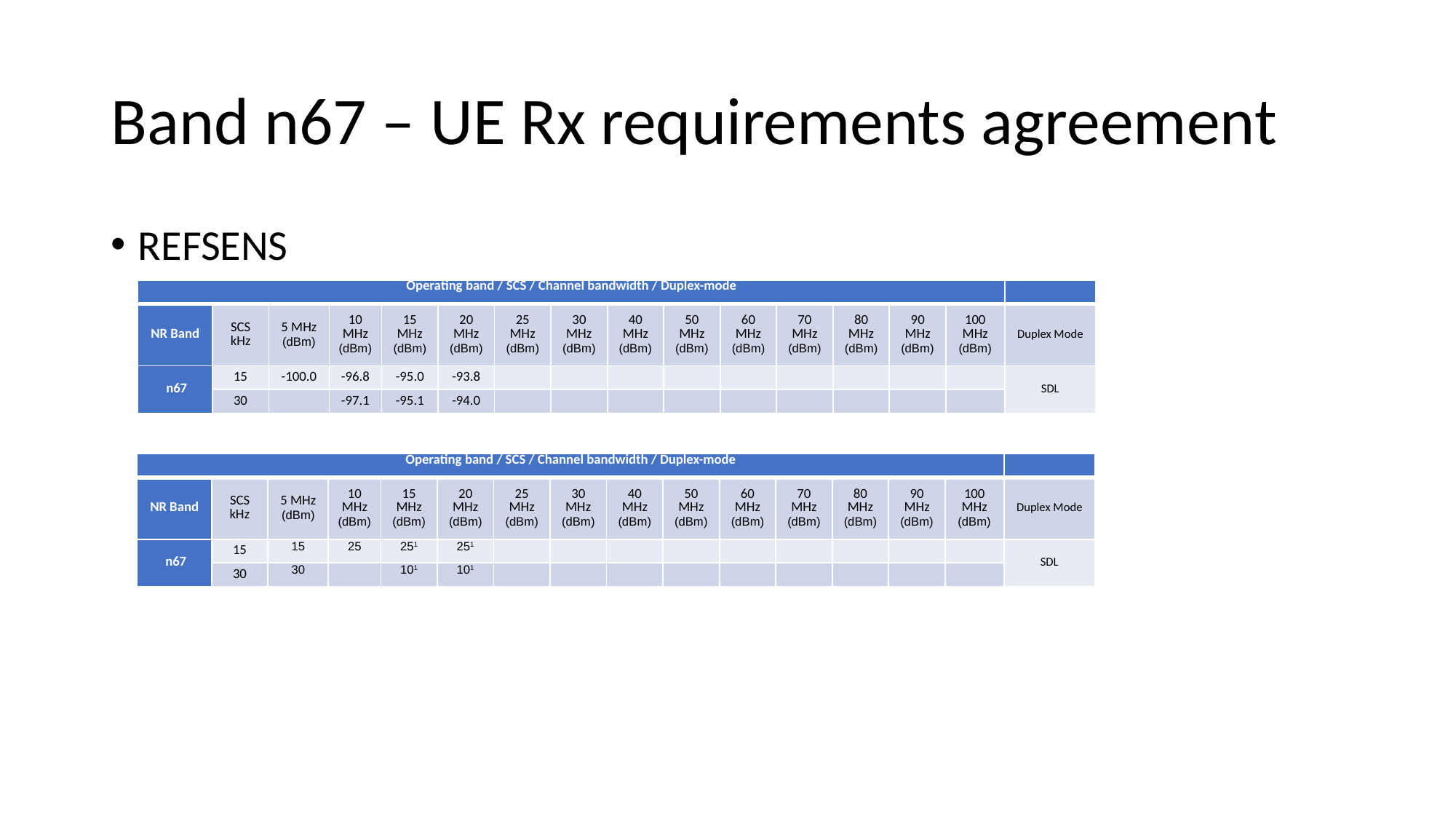

# Band n67 – UE Rx requirements agreement
REFSENS
| Operating band / SCS / Channel bandwidth / Duplex-mode |  |  |  |  |  |  |  |  |  |  |  |  |  |  |  |
| --- | --- | --- | --- | --- | --- | --- | --- | --- | --- | --- | --- | --- | --- | --- | --- |
| NR Band | SCS kHz | 5 MHz (dBm) | 10 MHz (dBm) | 15 MHz (dBm) | 20 MHz (dBm) | 25 MHz (dBm) | 30 MHz (dBm) | 40 MHz (dBm) | 50 MHz (dBm) | 60 MHz (dBm) | 70 MHz (dBm) | 80 MHz (dBm) | 90 MHz (dBm) | 100 MHz (dBm) | Duplex Mode |
| n67 | 15 | -100.0 | -96.8 | -95.0 | -93.8 |  |  |  |  |  |  |  |  |  | SDL |
|  | 30 |  | -97.1 | -95.1 | -94.0 |  |  |  |  |  |  |  |  |  |  |
| Operating band / SCS / Channel bandwidth / Duplex-mode |  |  |  |  |  |  |  |  |  |  |  |  |  |  |  |
| --- | --- | --- | --- | --- | --- | --- | --- | --- | --- | --- | --- | --- | --- | --- | --- |
| NR Band | SCS kHz | 5 MHz (dBm) | 10 MHz (dBm) | 15 MHz (dBm) | 20 MHz (dBm) | 25 MHz (dBm) | 30 MHz (dBm) | 40 MHz (dBm) | 50 MHz (dBm) | 60 MHz (dBm) | 70 MHz (dBm) | 80 MHz (dBm) | 90 MHz (dBm) | 100 MHz (dBm) | Duplex Mode |
| n67 | 15 | 15 | 25 | 251 | 251 |  |  |  |  |  |  |  |  |  | SDL |
|  | 30 | 30 |  | 101 | 101 |  |  |  |  |  |  |  |  |  |  |